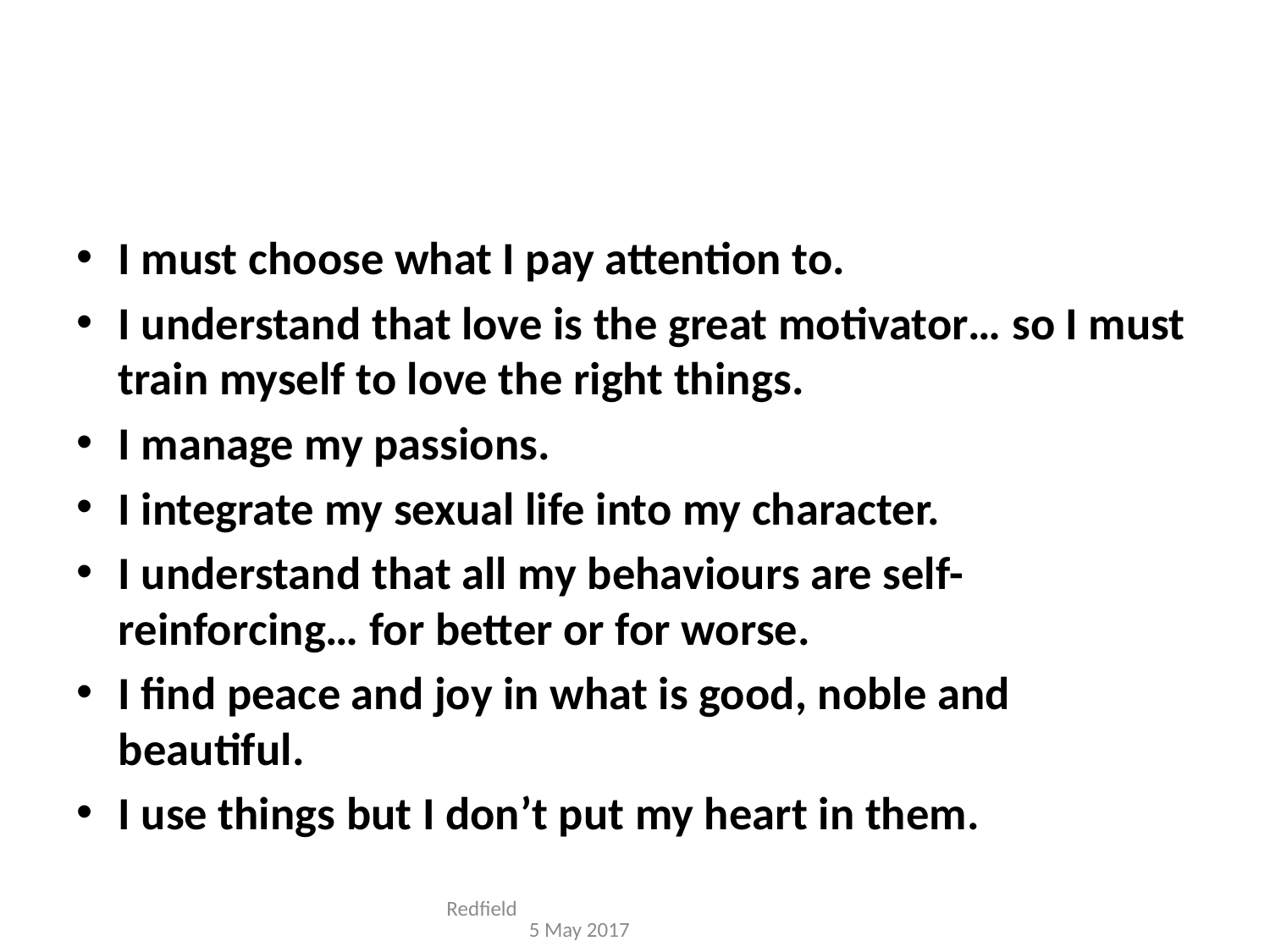

#
I must choose what I pay attention to.
I understand that love is the great motivator… so I must train myself to love the right things.
I manage my passions.
I integrate my sexual life into my character.
I understand that all my behaviours are self-reinforcing… for better or for worse.
I find peace and joy in what is good, noble and beautiful.
I use things but I don’t put my heart in them.

Redfield                                                                               5 May 2017